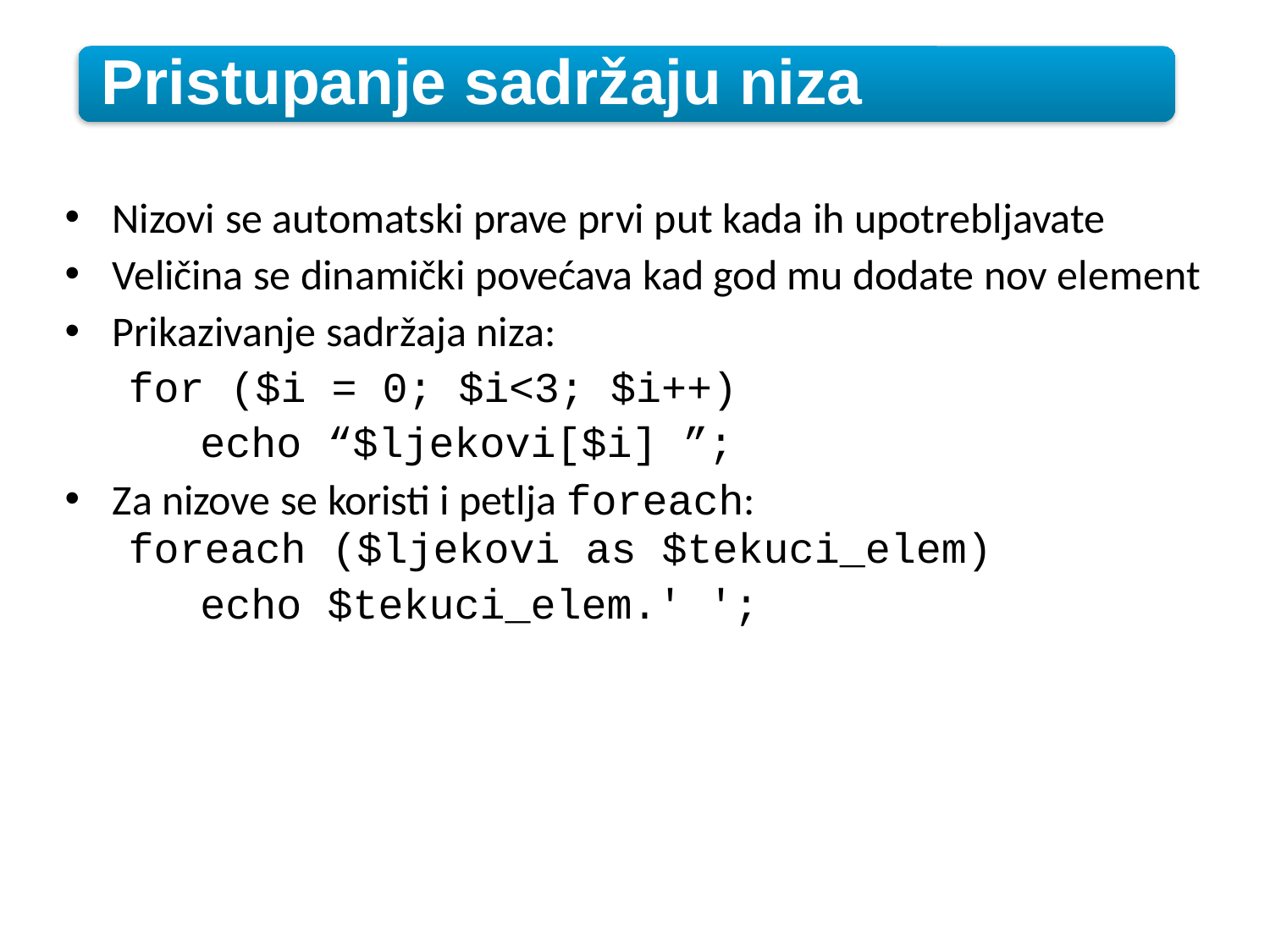

Pristupanje sadržaju niza
Nizovi se automatski prave prvi put kada ih upotrebljavate
Veličina se dinamički povećava kad god mu dodate nov element
Prikazivanje sadržaja niza:
for ($i = 0; $i<3; $i++)
echo “$ljekovi[$i] ”;
Za nizove se koristi i petlja foreach:
foreach ($ljekovi as $tekuci_elem)
echo $tekuci_elem.' ';

Upo
5